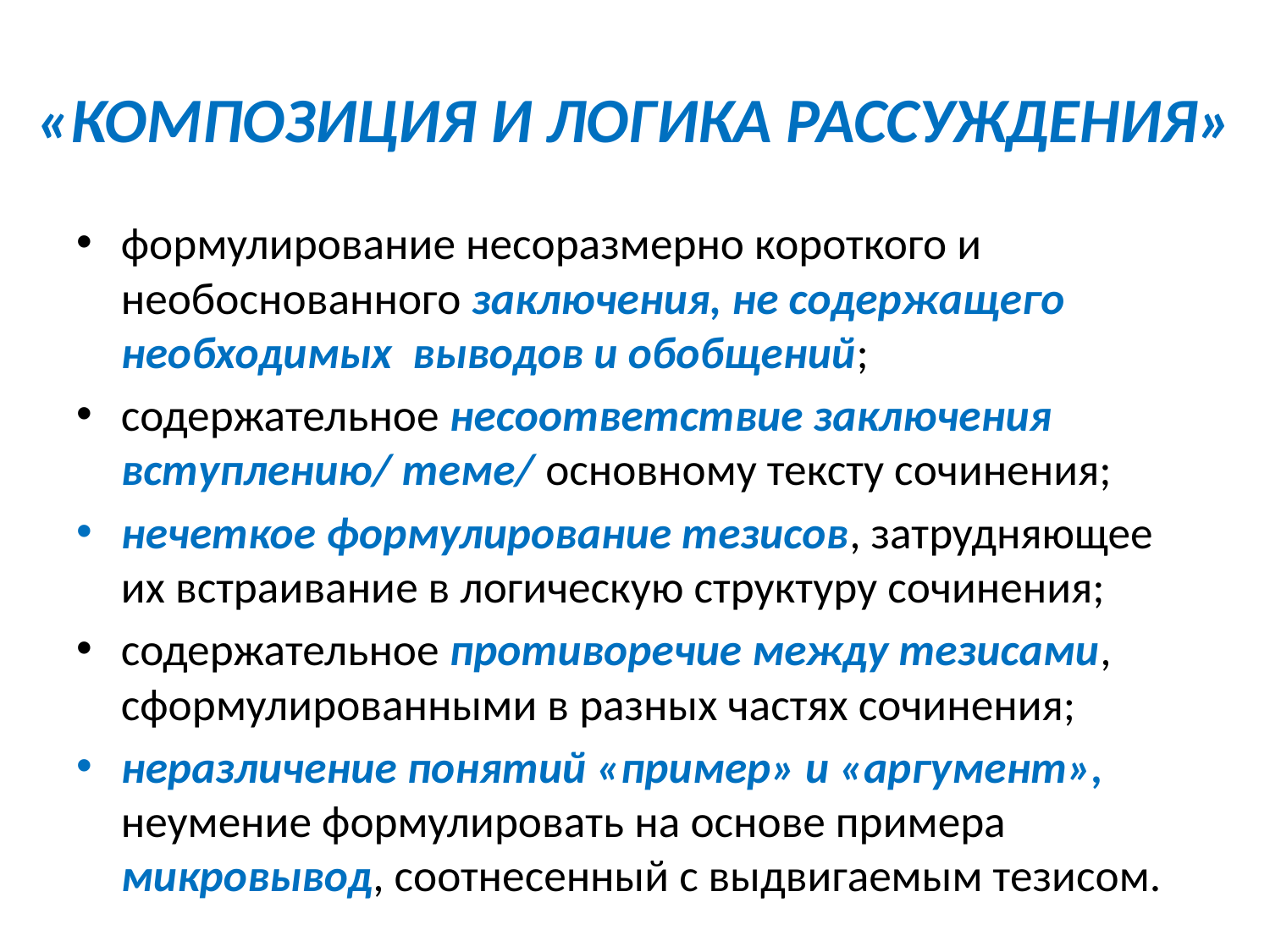

# «КОМПОЗИЦИЯ И ЛОГИКА РАССУЖДЕНИЯ»
формулирование несоразмерно короткого и необоснованного заключения, не содержащего необходимых  выводов и обобщений;
содержательное несоответствие заключения вступлению/ теме/ основному тексту сочинения;
нечеткое формулирование тезисов, затрудняющее  их встраивание в логическую структуру сочинения;
содержательное противоречие между тезисами, сформулированными в разных частях сочинения;
неразличение понятий «пример» и «аргумент», неумение формулировать на основе примера микровывод, соотнесенный с выдвигаемым тезисом.